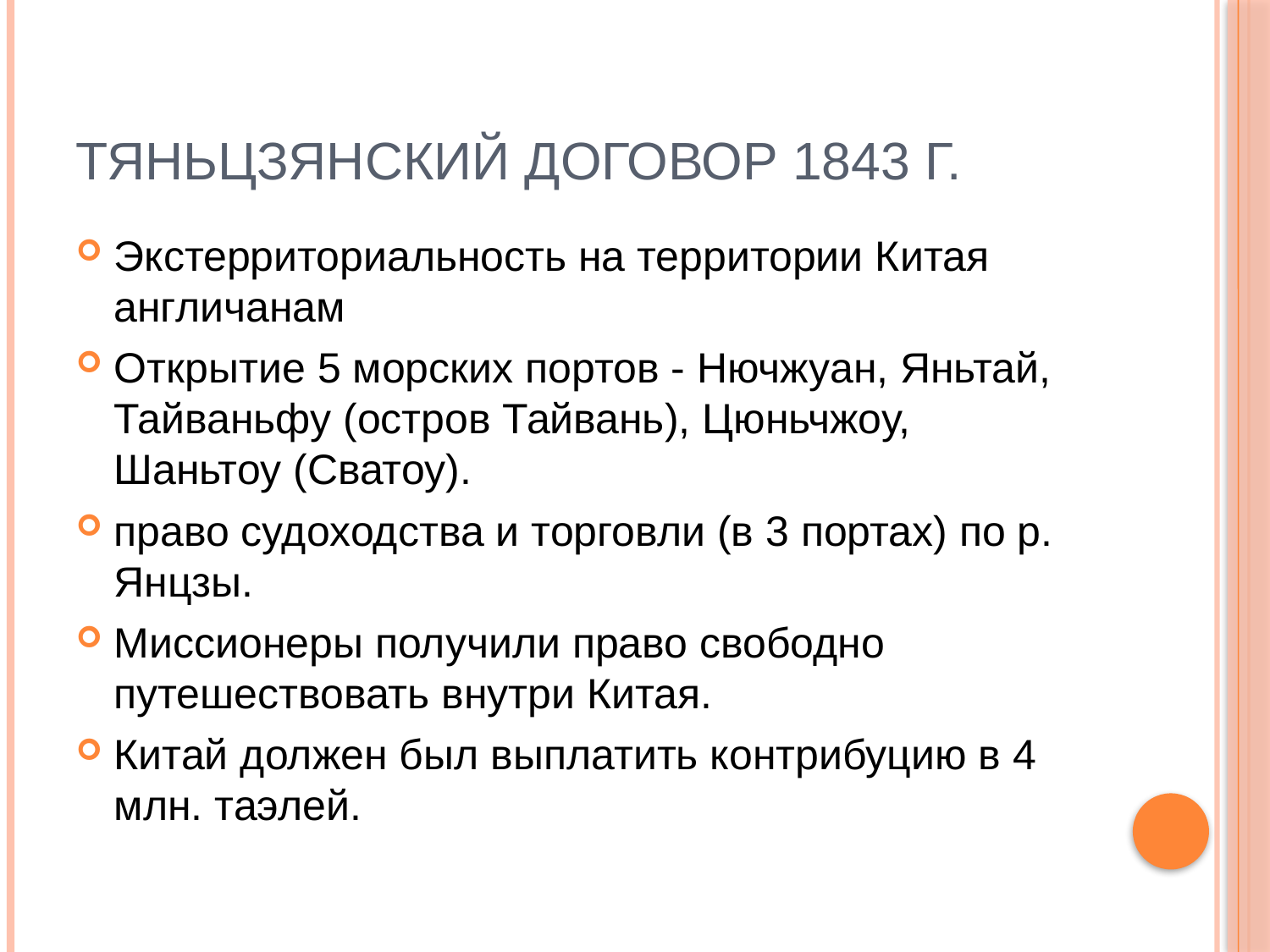

# Тяньцзянский договор 1843 г.
Экстерриториальность на территории Китая англичанам
Открытие 5 морских портов - Нючжуан, Яньтай, Тайваньфу (остров Тайвань), Цюньчжоу, Шаньтоу (Сватоу).
право судоходства и торговли (в 3 портах) по р. Янцзы.
Миссионеры получили право свободно путешествовать внутри Китая.
Китай должен был выплатить контрибуцию в 4 млн. таэлей.